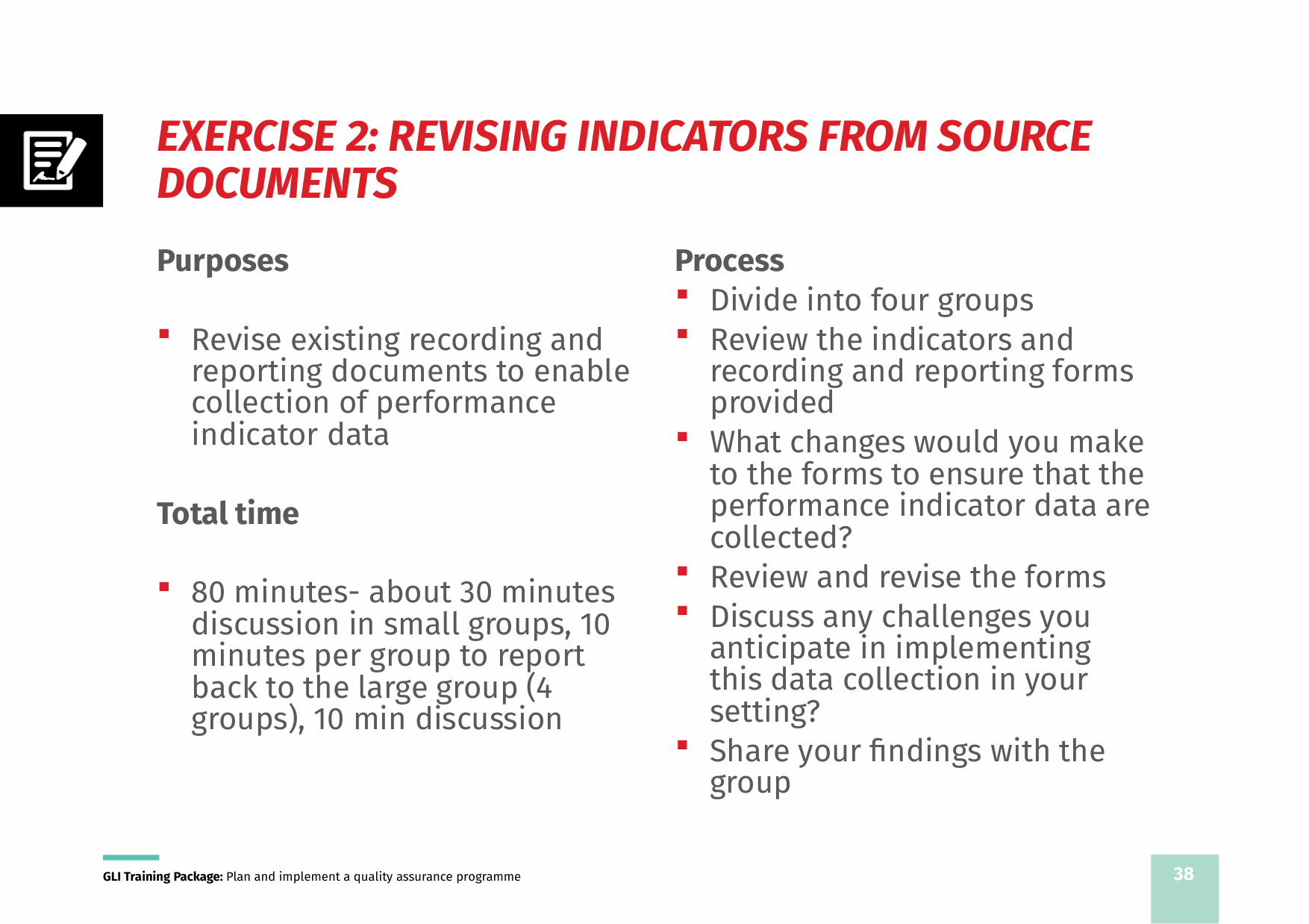

# EXERCISE 2: REVISING INDICATORS FROM SOURCE DOCUMENTS
Purposes

Revise existing recording and reporting documents to enable collection of performance indicator data

Total time

80 minutes- about 30 minutes discussion in small groups, 10 minutes per group to report back to the large group (4 groups), 10 min discussion
Process
Divide into four groups
Review the indicators and recording and reporting forms provided
What changes would you make to the forms to ensure that the performance indicator data are collected?
Review and revise the forms
Discuss any challenges you anticipate in implementing this data collection in your setting?
Share your findings with the group